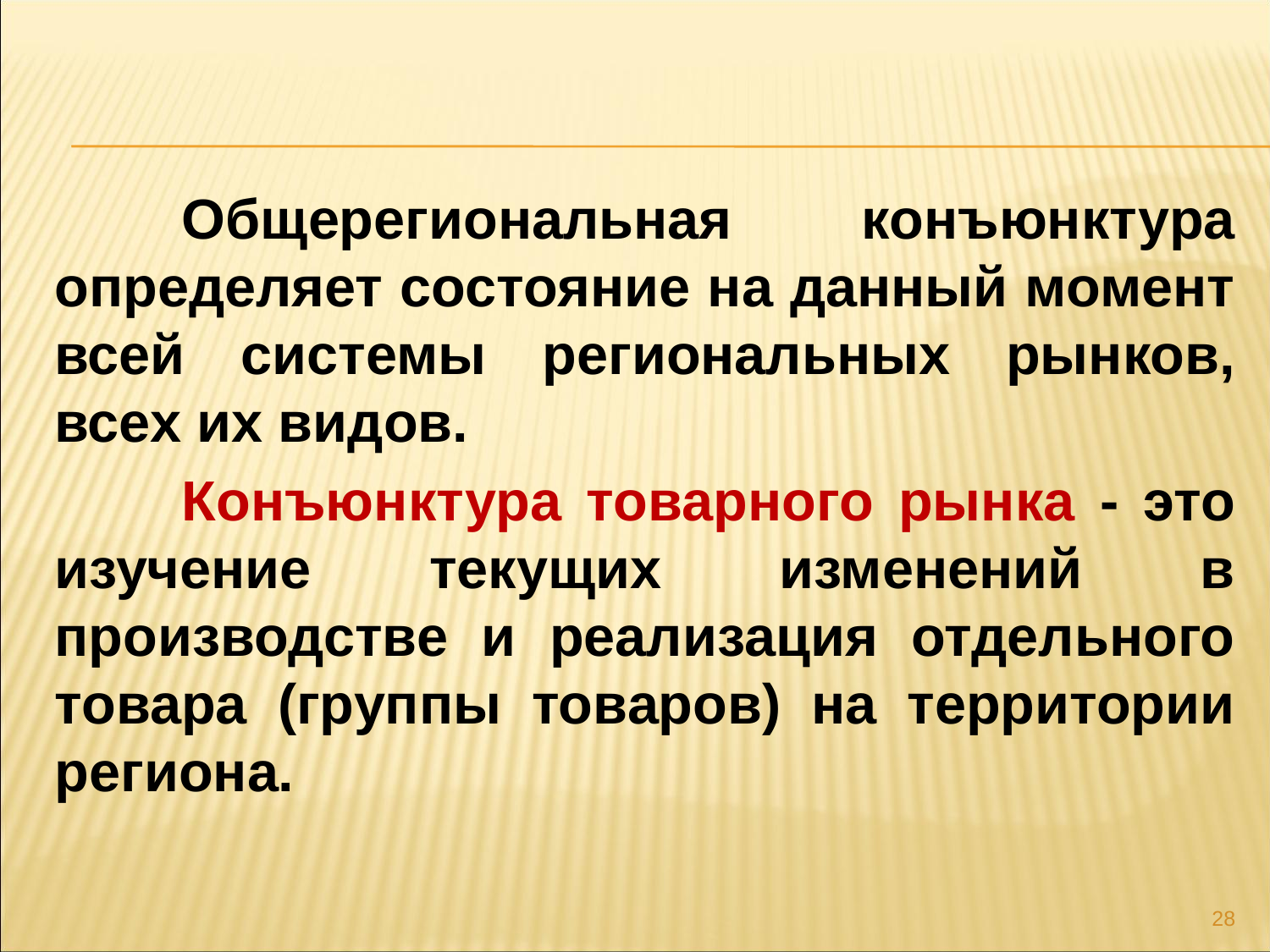

Общерегиональная конъюнктура определяет состояние на данный момент всей системы региональных рынков, всех их видов.
	Конъюнктура товарного рынка - это изучение текущих изменений в производстве и реализация отдельного товара (группы товаров) на территории региона.
28